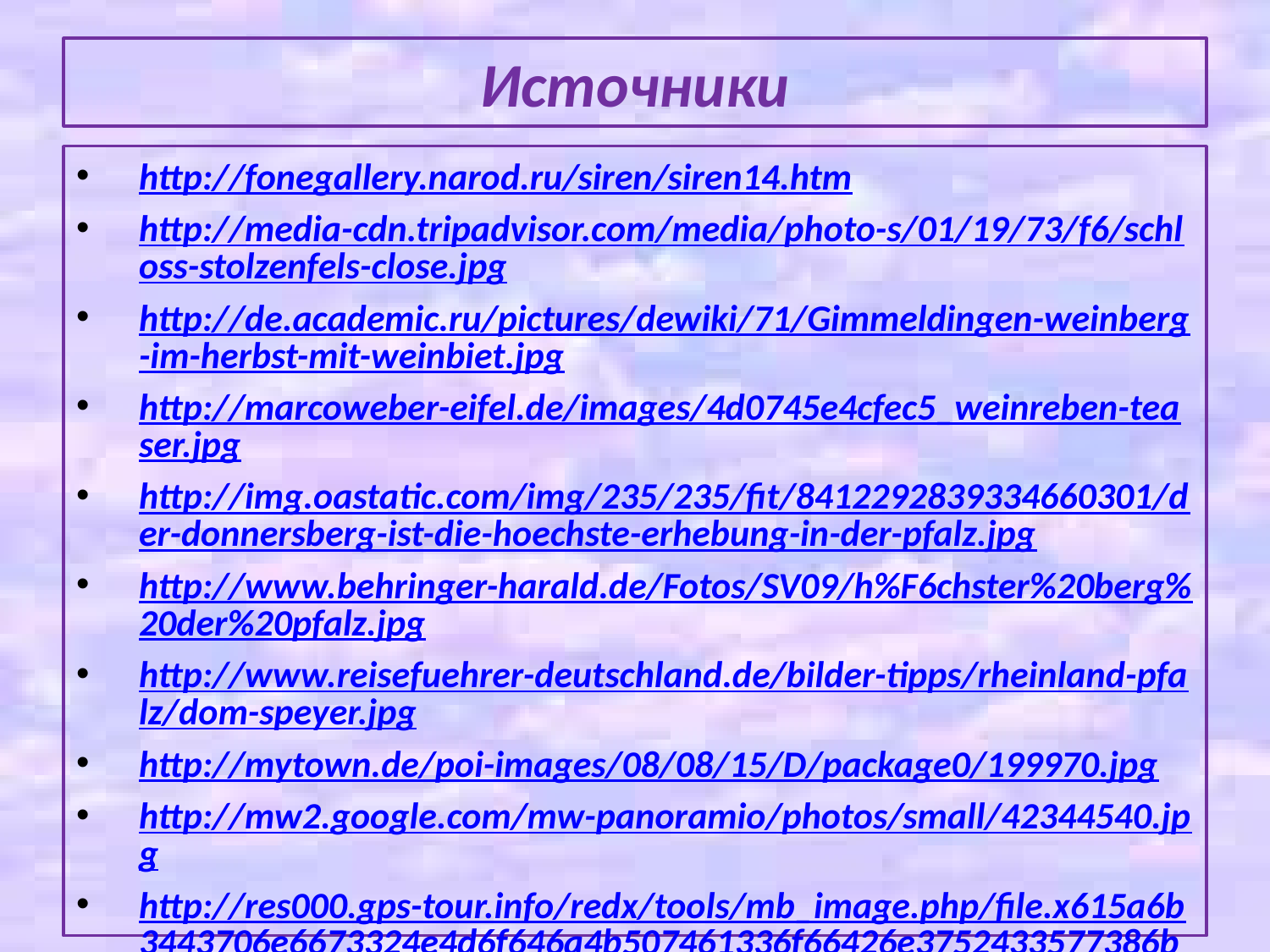

# Источники
http://fonegallery.narod.ru/siren/siren14.htm
http://media-cdn.tripadvisor.com/media/photo-s/01/19/73/f6/schloss-stolzenfels-close.jpg
http://de.academic.ru/pictures/dewiki/71/Gimmeldingen-weinberg-im-herbst-mit-weinbiet.jpg
http://marcoweber-eifel.de/images/4d0745e4cfec5_weinreben-teaser.jpg
http://img.oastatic.com/img/235/235/fit/8412292839334660301/der-donnersberg-ist-die-hoechste-erhebung-in-der-pfalz.jpg
http://www.behringer-harald.de/Fotos/SV09/h%F6chster%20berg%20der%20pfalz.jpg
http://www.reisefuehrer-deutschland.de/bilder-tipps/rheinland-pfalz/dom-speyer.jpg
http://mytown.de/poi-images/08/08/15/D/package0/199970.jpg
http://mw2.google.com/mw-panoramio/photos/small/42344540.jpg
http://res000.gps-tour.info/redx/tools/mb_image.php/file.x615a6b3443706e6673324e4d6f646a4b507461336f66426e3752433577386b766f586161485357522b31415954316163344365666e773d3d/gid.8/bechhofen.jpg
http://www.deutsche-weinstrasse-pfalz.info/upload/haardt_und_mohnblumen_500.jpg
http://www.pfalz.de/files/assets/Blick_Falkenstein.jpg
http://www.immorent.org/bilder/420/wasgau3833.jpg
http://www.essen-und-trinken.de/food/images/topthemen/specials/deutsche-kueche/deutsche-weinstrasse.jpg
http://www.slovenia.info/pictures%5Cwine_road%5C1%5C2005%5CAmbroz_Svetinje_52954.jpg